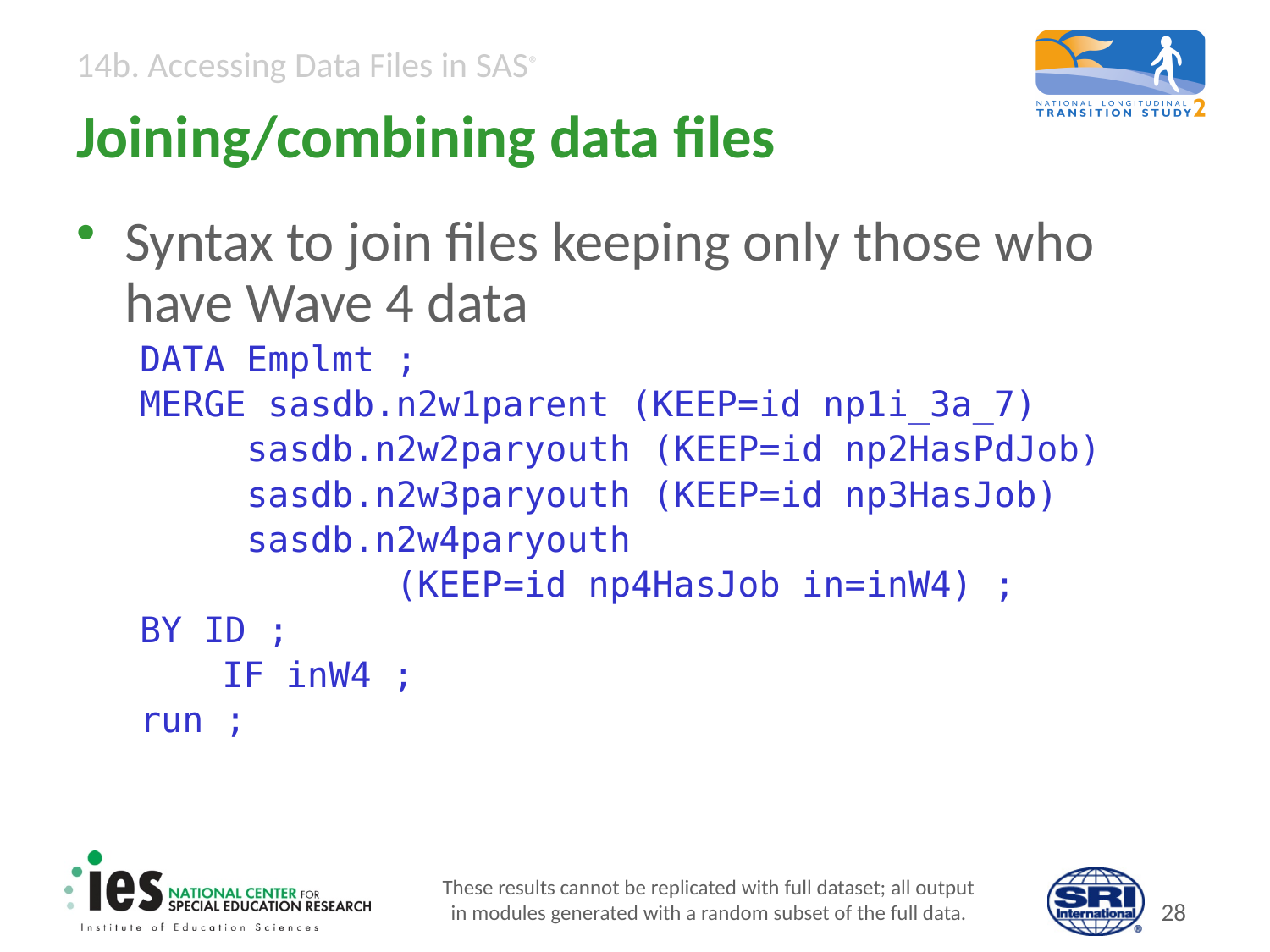

# Joining/combining data files
Syntax to join files keeping only those who have Wave 4 data
DATA Emplmt ;
MERGE sasdb.n2w1parent (KEEP=id np1i_3a_7)
     sasdb.n2w2paryouth (KEEP=id np2HasPdJob)
     sasdb.n2w3paryouth (KEEP=id np3HasJob)
     sasdb.n2w4paryouth
            (KEEP=id np4HasJob in=inW4) ;
BY ID ;
	  IF inW4 ;
run ;
These results cannot be replicated with full dataset; all output
in modules generated with a random subset of the full data.
28